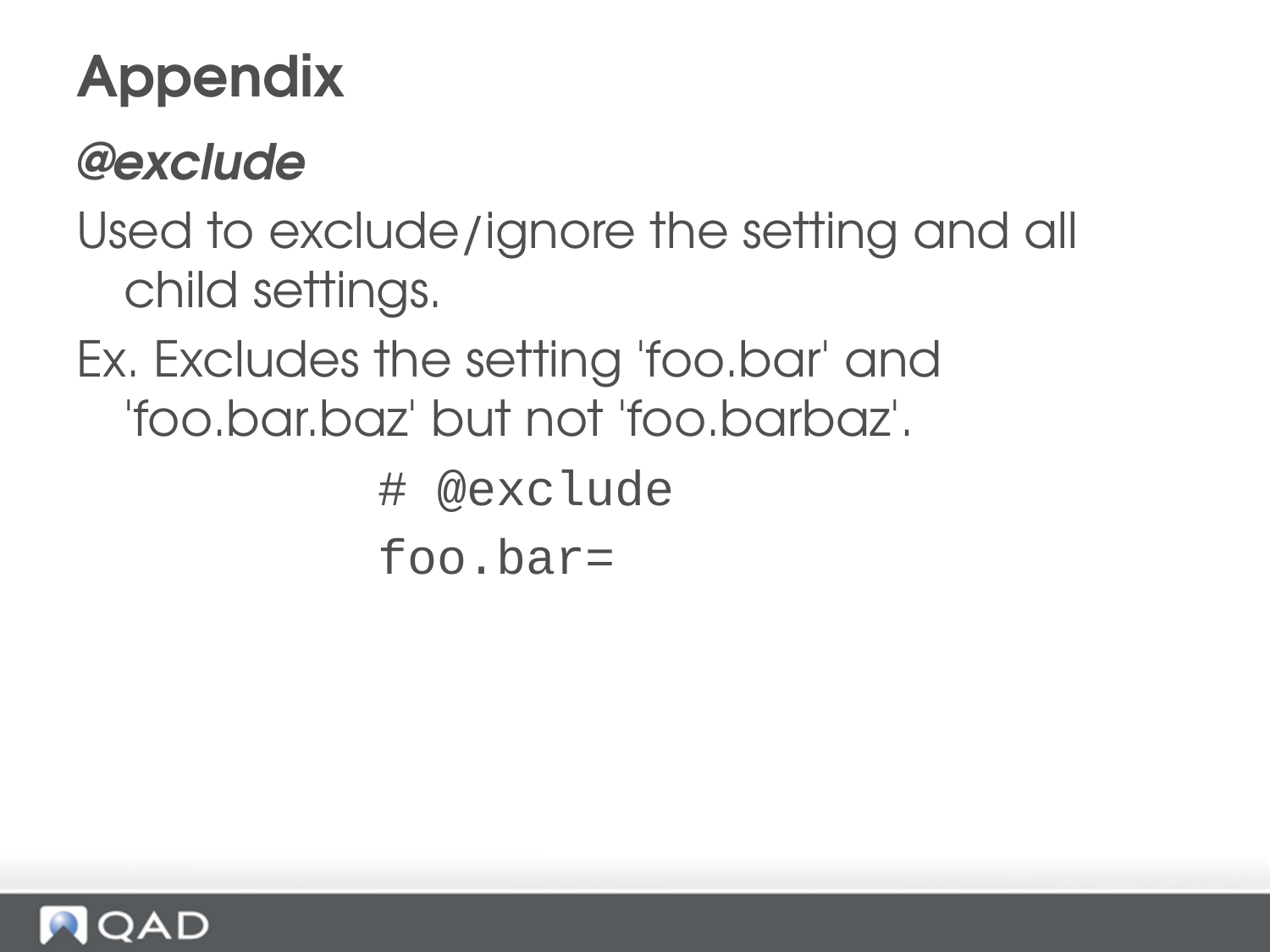

# Appendix
@exclude
Used to exclude/ignore the setting and all child settings.
Ex. Excludes the setting 'foo.bar' and 'foo.bar.baz' but not 'foo.barbaz'.
			# @exclude
			foo.bar=